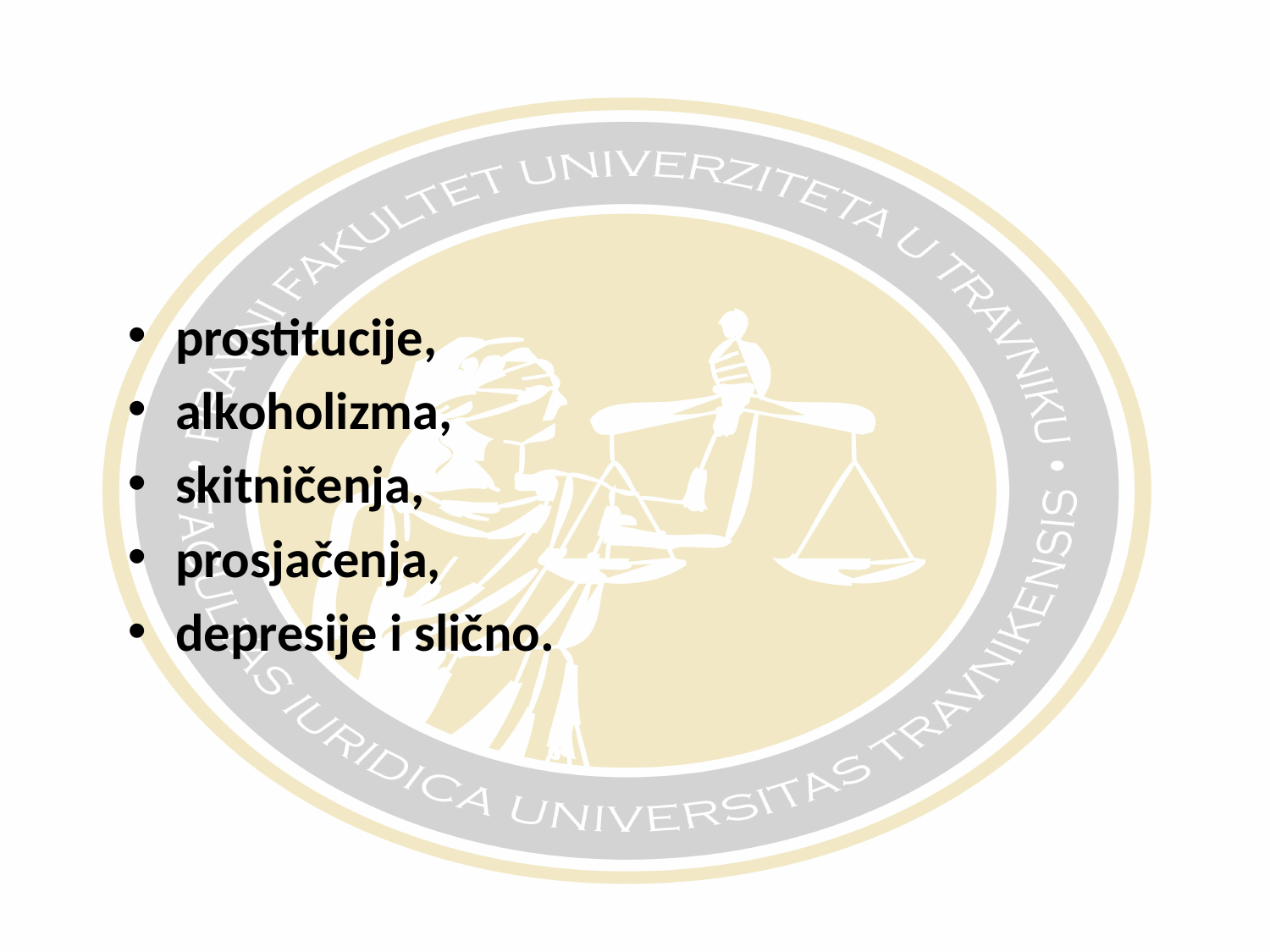

#

prostitucije,
alkoholizma,
skitničenja,
prosjačenja,
depresije i slično.